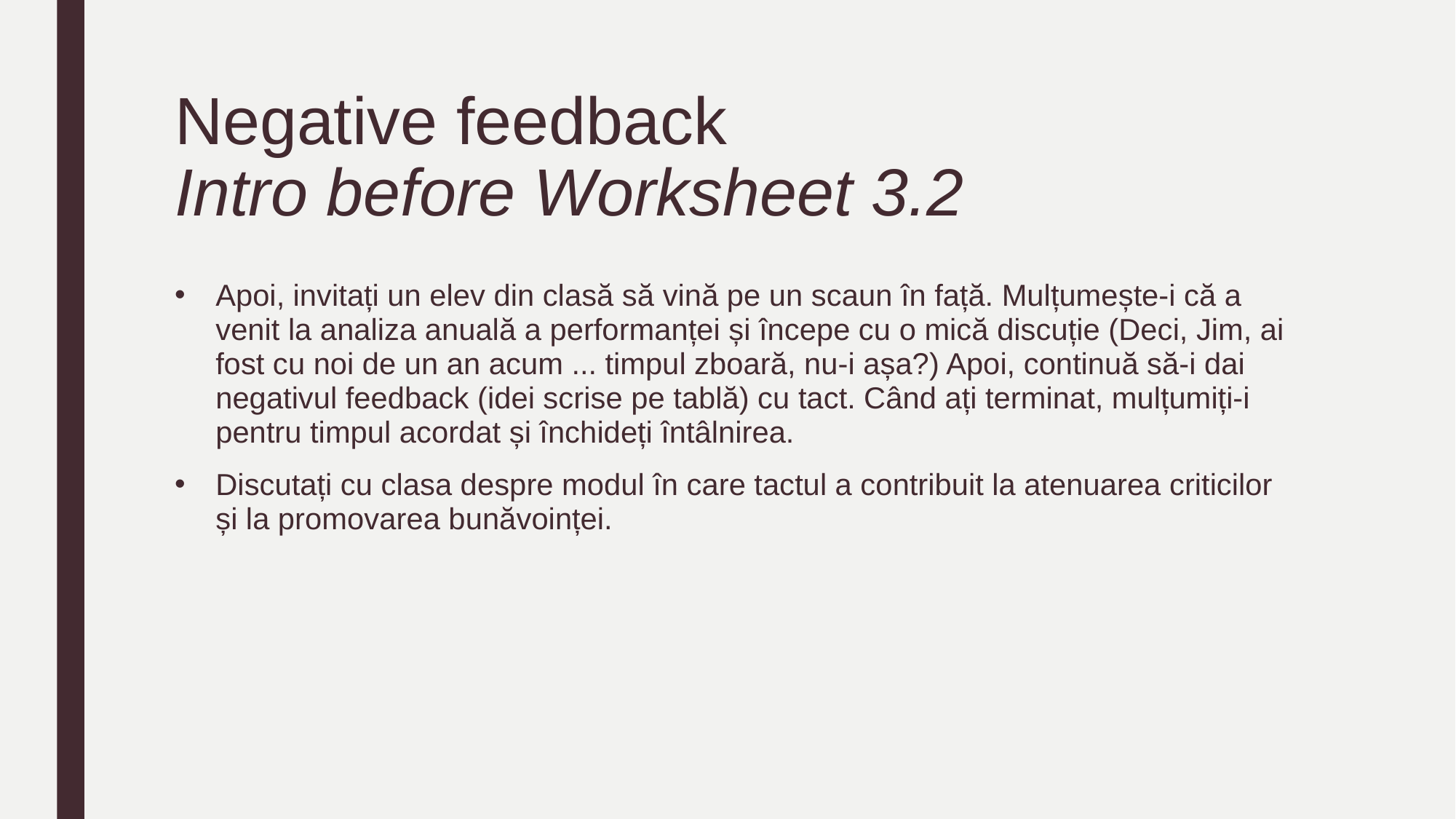

# Negative feedback Intro before Worksheet 3.2
Apoi, invitați un elev din clasă să vină pe un scaun în față. Mulțumește-i că a venit la analiza anuală a performanței și începe cu o mică discuție (Deci, Jim, ai fost cu noi de un an acum ... timpul zboară, nu-i așa?) Apoi, continuă să-i dai negativul feedback (idei scrise pe tablă) cu tact. Când ați terminat, mulțumiți-i pentru timpul acordat și închideți întâlnirea.
Discutați cu clasa despre modul în care tactul a contribuit la atenuarea criticilor și la promovarea bunăvoinței.